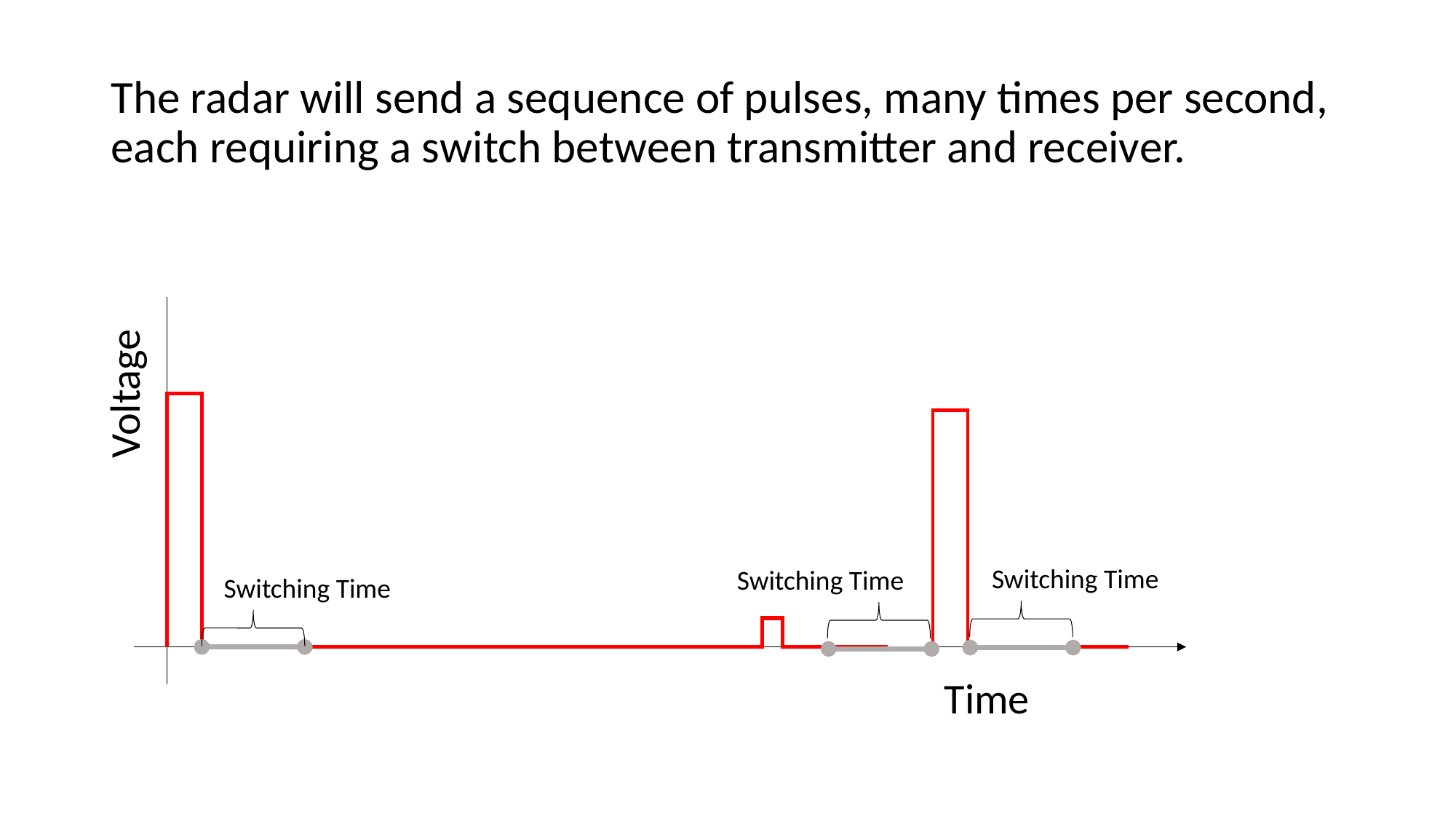

# The radar will send a sequence of pulses, many times per second, each requiring a switch between transmitter and receiver.
Voltage

Switching Time

Switching Time

Switching Time

Time